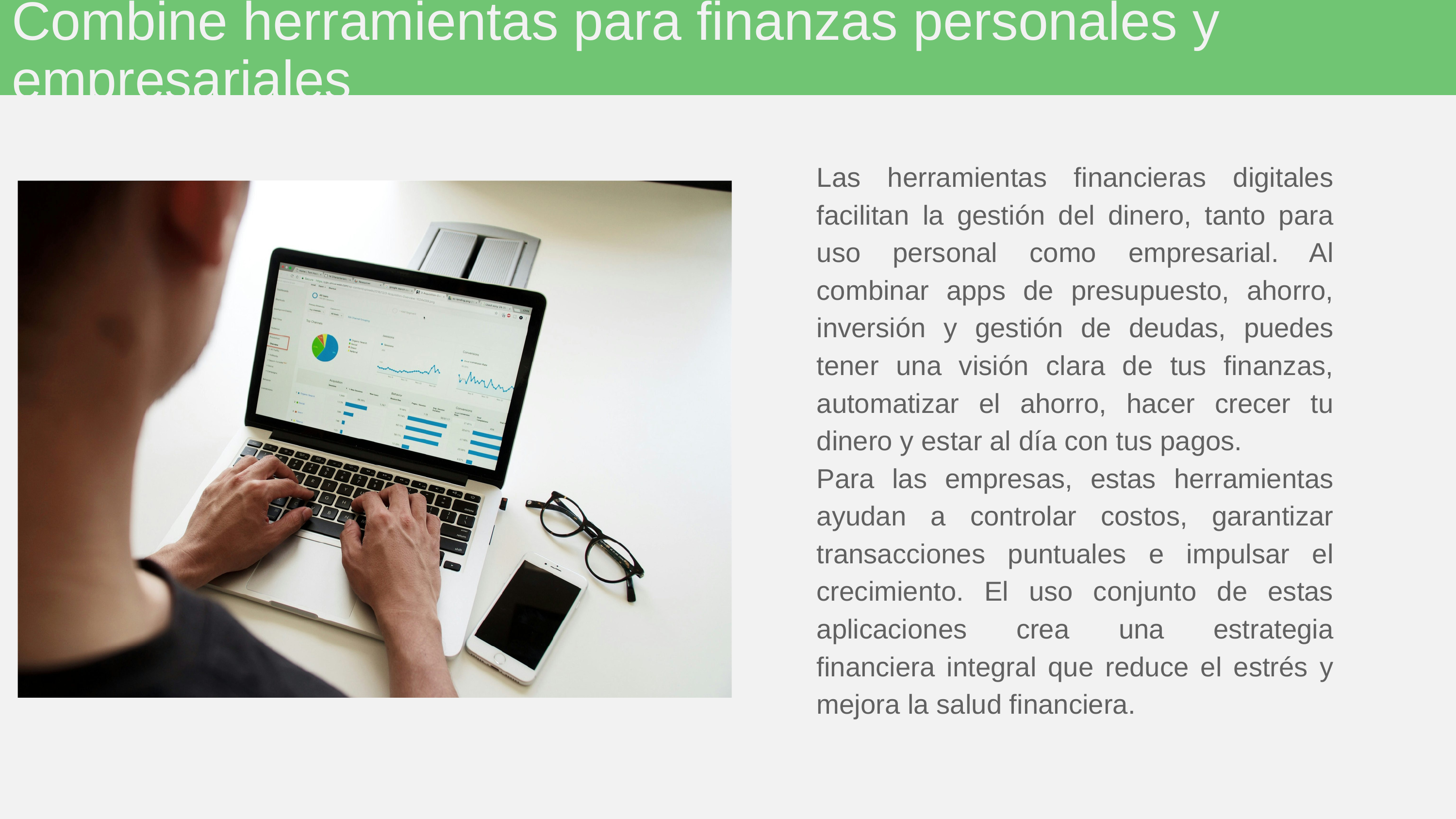

Combine herramientas para finanzas personales y empresariales
Las herramientas financieras digitales facilitan la gestión del dinero, tanto para uso personal como empresarial. Al combinar apps de presupuesto, ahorro, inversión y gestión de deudas, puedes tener una visión clara de tus finanzas, automatizar el ahorro, hacer crecer tu dinero y estar al día con tus pagos.
Para las empresas, estas herramientas ayudan a controlar costos, garantizar transacciones puntuales e impulsar el crecimiento. El uso conjunto de estas aplicaciones crea una estrategia financiera integral que reduce el estrés y mejora la salud financiera.